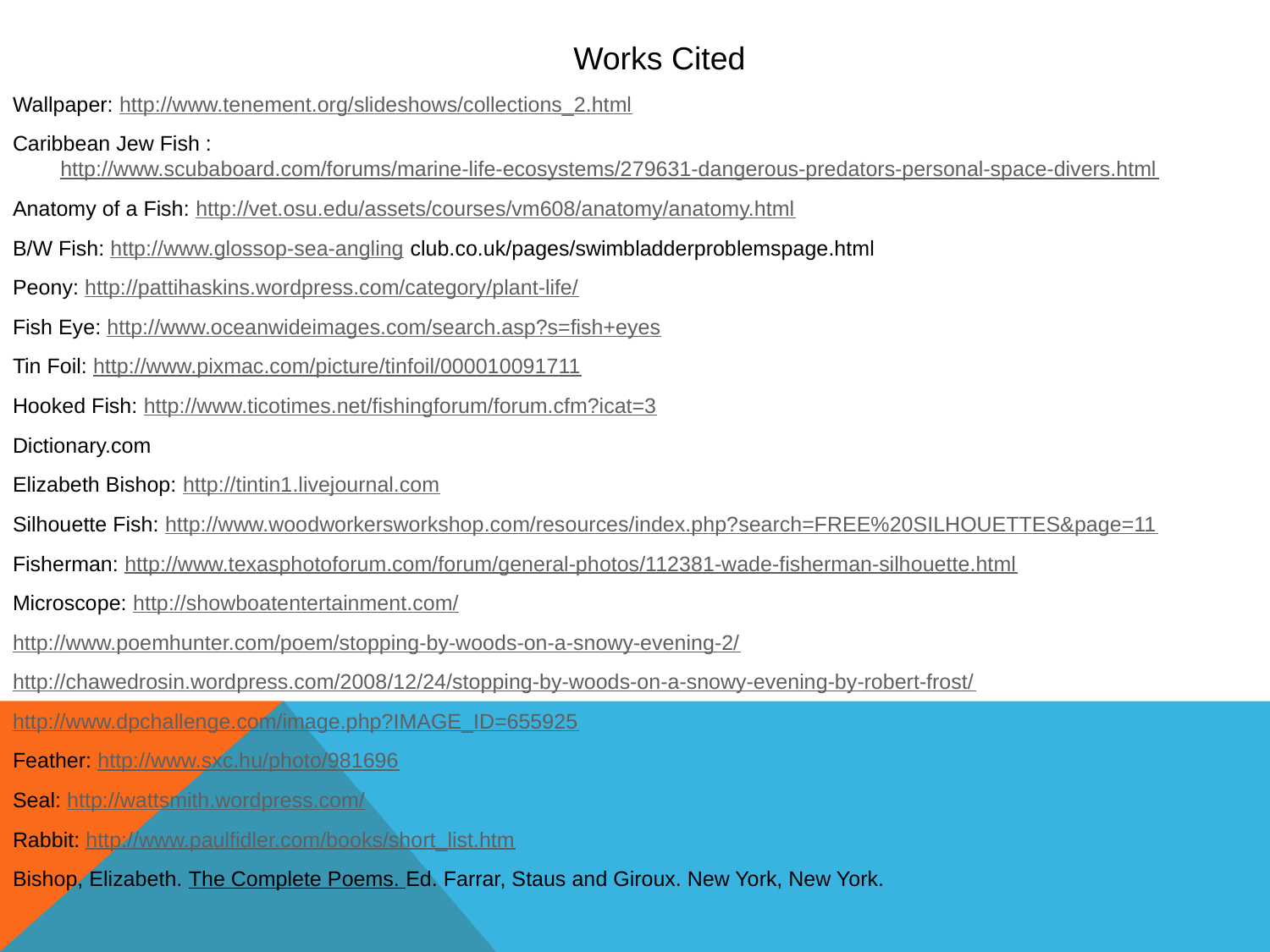

Works Cited
#
Wallpaper: http://www.tenement.org/slideshows/collections_2.html
Caribbean Jew Fish : http://www.scubaboard.com/forums/marine-life-ecosystems/279631-dangerous-predators-personal-space-divers.html
Anatomy of a Fish: http://vet.osu.edu/assets/courses/vm608/anatomy/anatomy.html
B/W Fish: http://www.glossop-sea-angling club.co.uk/pages/swimbladderproblemspage.html
Peony: http://pattihaskins.wordpress.com/category/plant-life/
Fish Eye: http://www.oceanwideimages.com/search.asp?s=fish+eyes
Tin Foil: http://www.pixmac.com/picture/tinfoil/000010091711
Hooked Fish: http://www.ticotimes.net/fishingforum/forum.cfm?icat=3
Dictionary.com
Elizabeth Bishop: http://tintin1.livejournal.com
Silhouette Fish: http://www.woodworkersworkshop.com/resources/index.php?search=FREE%20SILHOUETTES&page=11
Fisherman: http://www.texasphotoforum.com/forum/general-photos/112381-wade-fisherman-silhouette.html
Microscope: http://showboatentertainment.com/
http://www.poemhunter.com/poem/stopping-by-woods-on-a-snowy-evening-2/
http://chawedrosin.wordpress.com/2008/12/24/stopping-by-woods-on-a-snowy-evening-by-robert-frost/
http://www.dpchallenge.com/image.php?IMAGE_ID=655925
Feather: http://www.sxc.hu/photo/981696
Seal: http://wattsmith.wordpress.com/
Rabbit: http://www.paulfidler.com/books/short_list.htm
Bishop, Elizabeth. The Complete Poems. Ed. Farrar, Staus and Giroux. New York, New York.